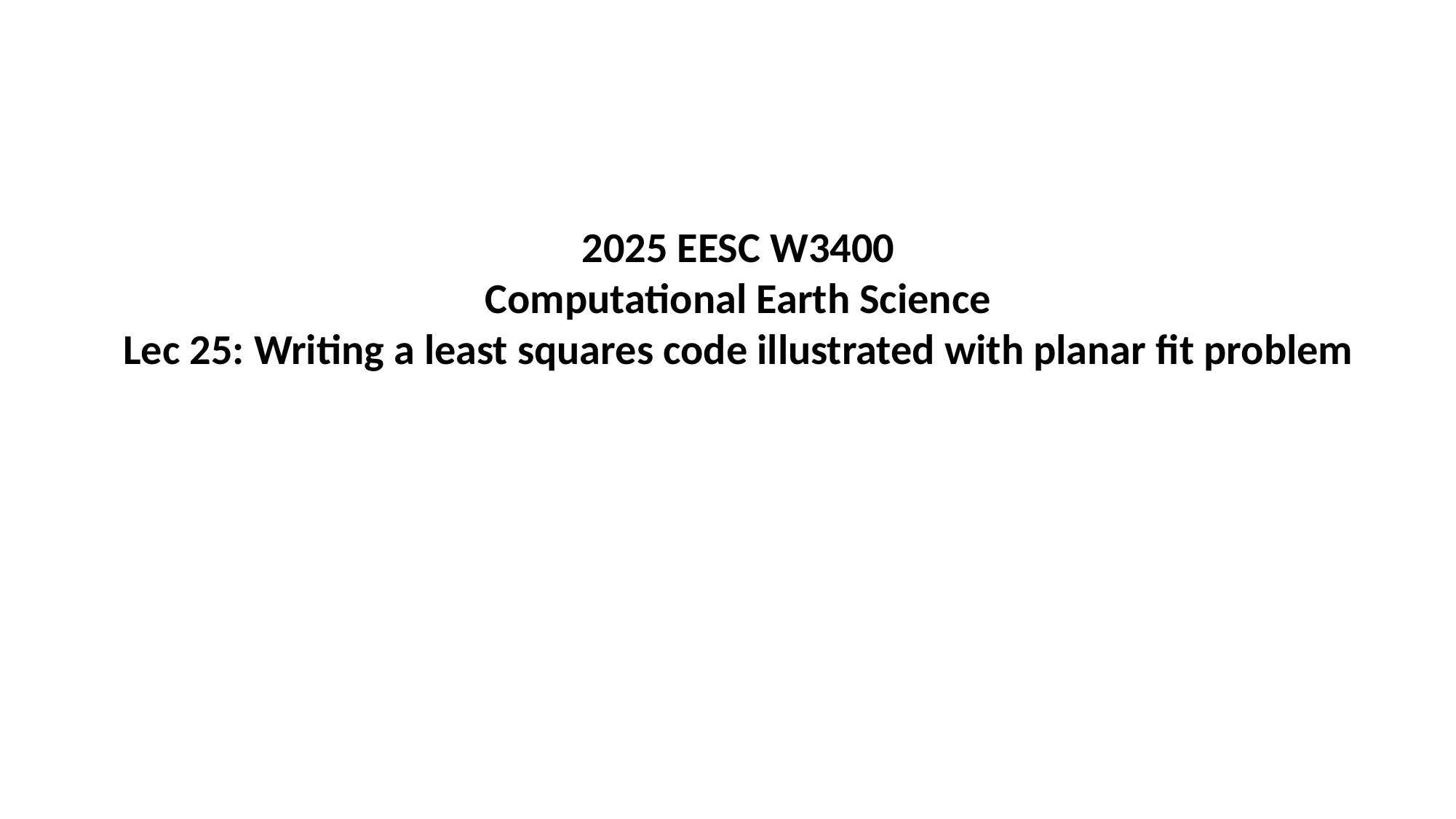

2025 EESC W3400
Computational Earth Science
Lec 25: Writing a least squares code illustrated with planar fit problem